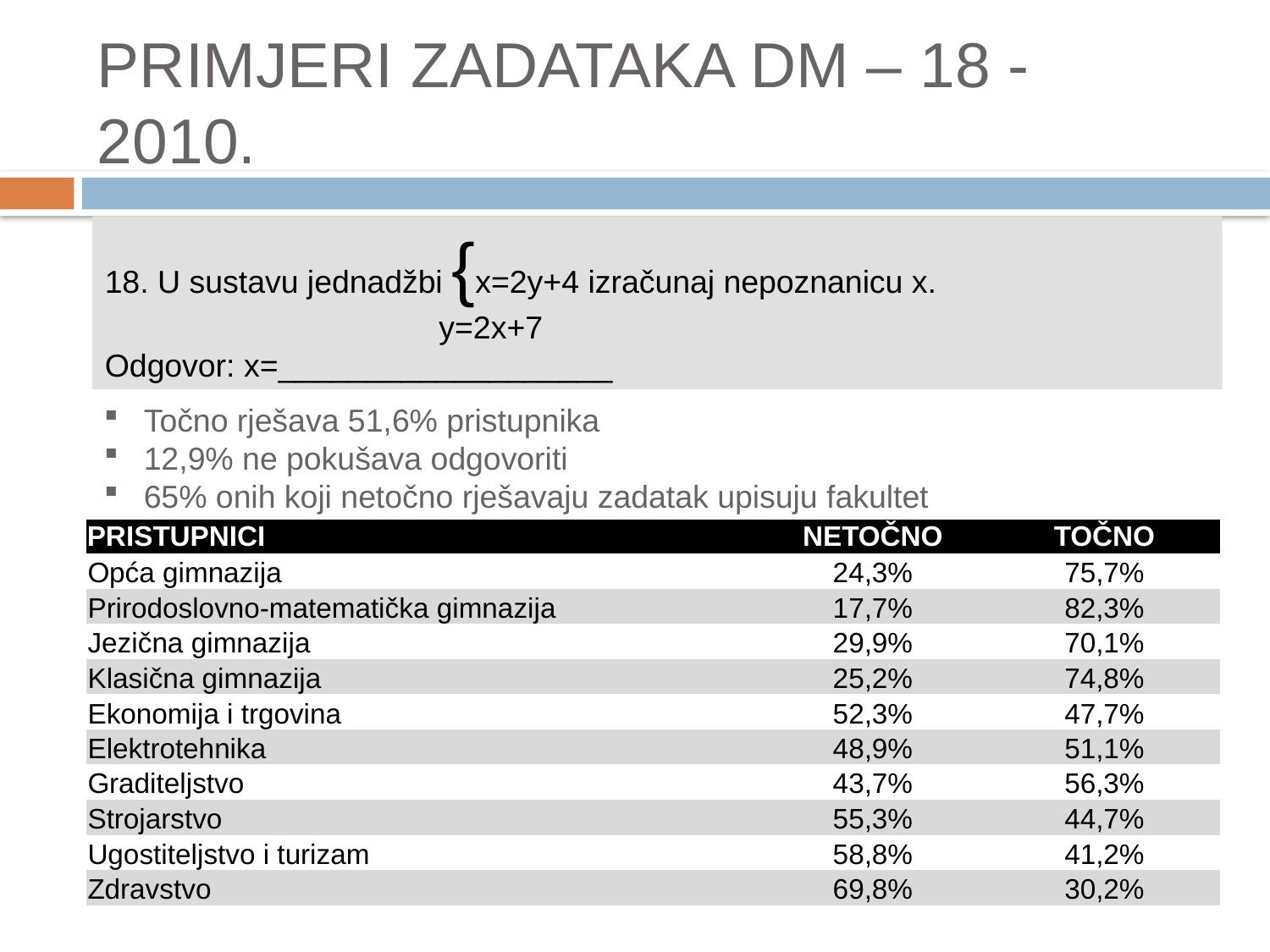

# PRIMJERI ZADATAKA DM – 18 - 2010.
18. U sustavu jednadžbi {x=2y+4 izračunaj nepoznanicu x.
		         y=2x+7
Odgovor: x=___________________
Točno rješava 51,6% pristupnika
12,9% ne pokušava odgovoriti
65% onih koji netočno rješavaju zadatak upisuju fakultet
| PRISTUPNICI | NETOČNO | TOČNO |
| --- | --- | --- |
| Opća gimnazija | 24,3% | 75,7% |
| Prirodoslovno-matematička gimnazija | 17,7% | 82,3% |
| Jezična gimnazija | 29,9% | 70,1% |
| Klasična gimnazija | 25,2% | 74,8% |
| Ekonomija i trgovina | 52,3% | 47,7% |
| Elektrotehnika | 48,9% | 51,1% |
| Graditeljstvo | 43,7% | 56,3% |
| Strojarstvo | 55,3% | 44,7% |
| Ugostiteljstvo i turizam | 58,8% | 41,2% |
| Zdravstvo | 69,8% | 30,2% |